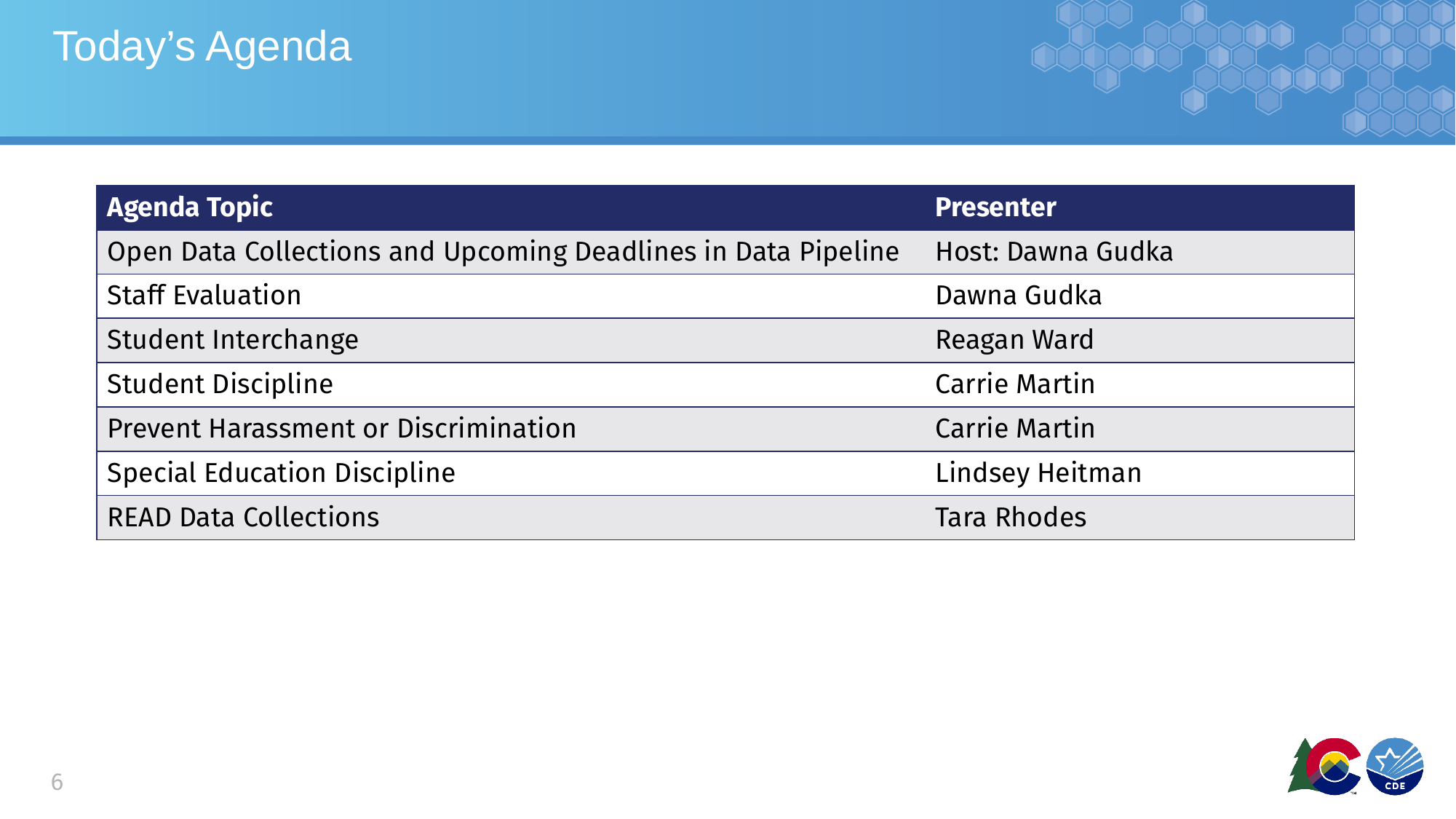

# Today’s Agenda
| Agenda Topic | Presenter |
| --- | --- |
| Open Data Collections and Upcoming Deadlines in Data Pipeline | Host: Dawna Gudka |
| Staff Evaluation | Dawna Gudka |
| Student Interchange | Reagan Ward |
| Student Discipline | Carrie Martin |
| Prevent Harassment or Discrimination | Carrie Martin |
| Special Education Discipline | Lindsey Heitman |
| READ Data Collections | Tara Rhodes |
6